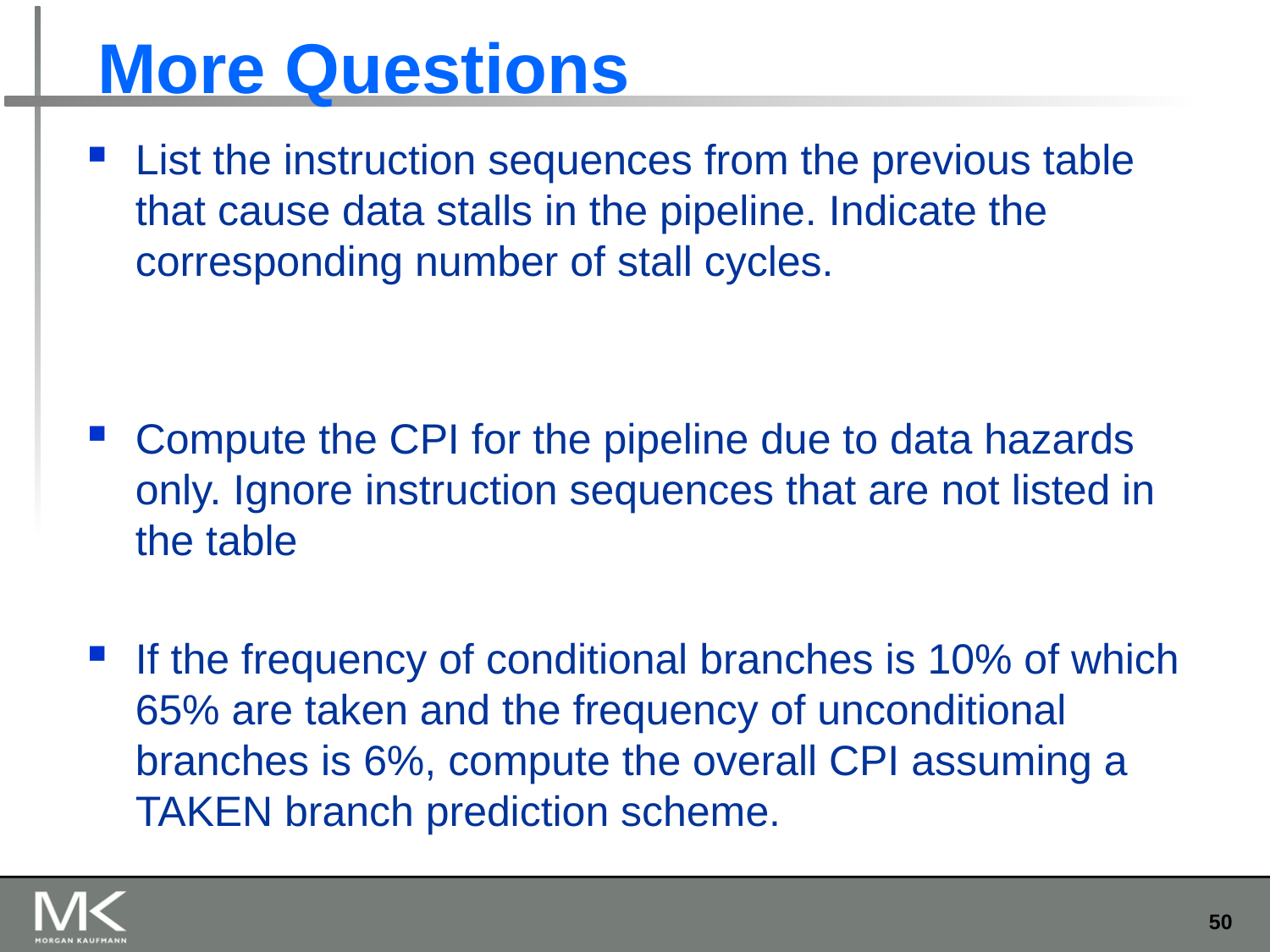

# More Questions
List the instruction sequences from the previous table that cause data stalls in the pipeline. Indicate the corresponding number of stall cycles.

Compute the CPI for the pipeline due to data hazards only. Ignore instruction sequences that are not listed in the table

If the frequency of conditional branches is 10% of which 65% are taken and the frequency of unconditional branches is 6%, compute the overall CPI assuming a TAKEN branch prediction scheme.